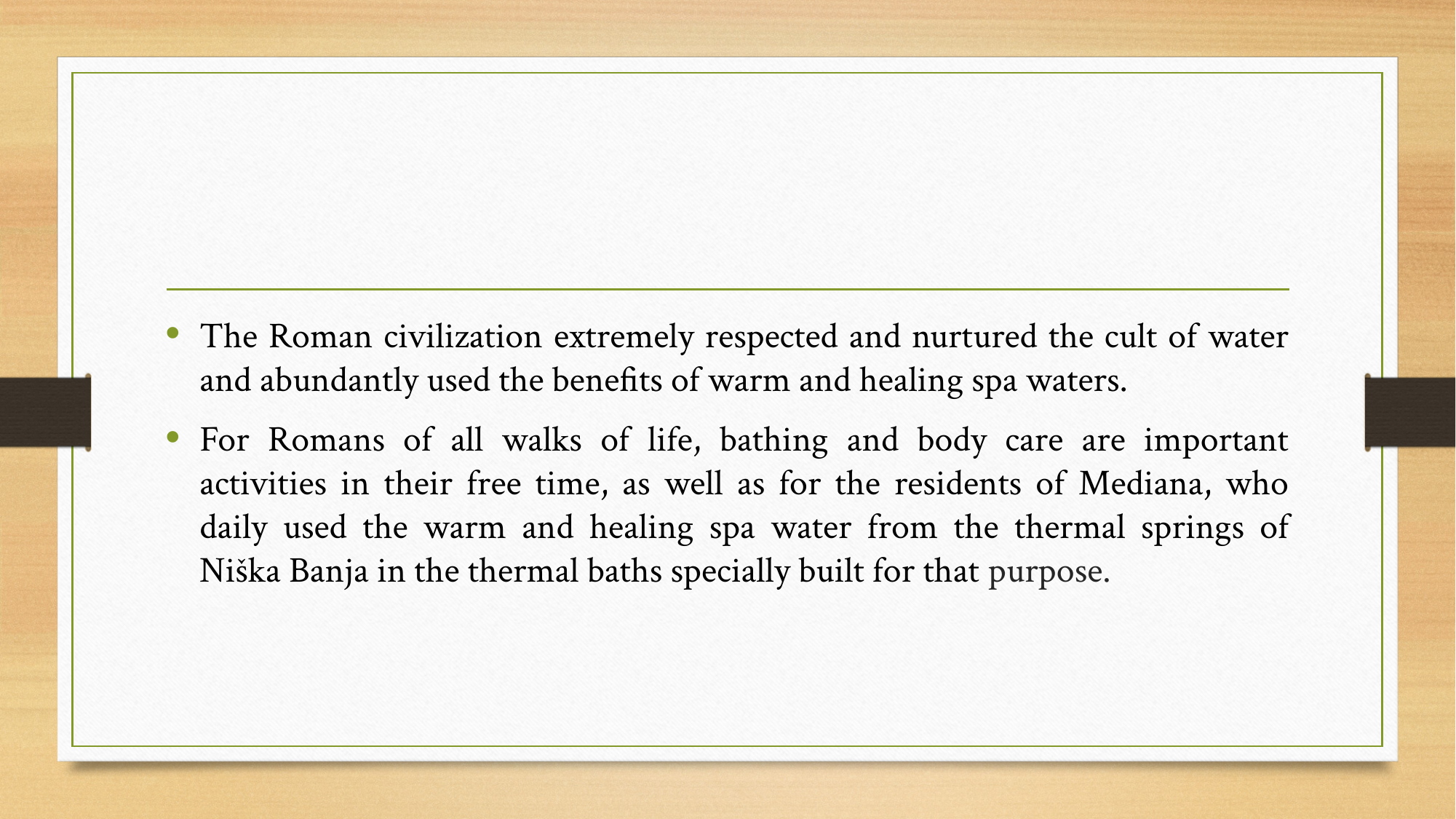

The Roman civilization extremely respected and nurtured the cult of water and abundantly used the benefits of warm and healing spa waters.
For Romans of all walks of life, bathing and body care are important activities in their free time, as well as for the residents of Mediana, who daily used the warm and healing spa water from the thermal springs of Niška Banja in the thermal baths specially built for that purpose.